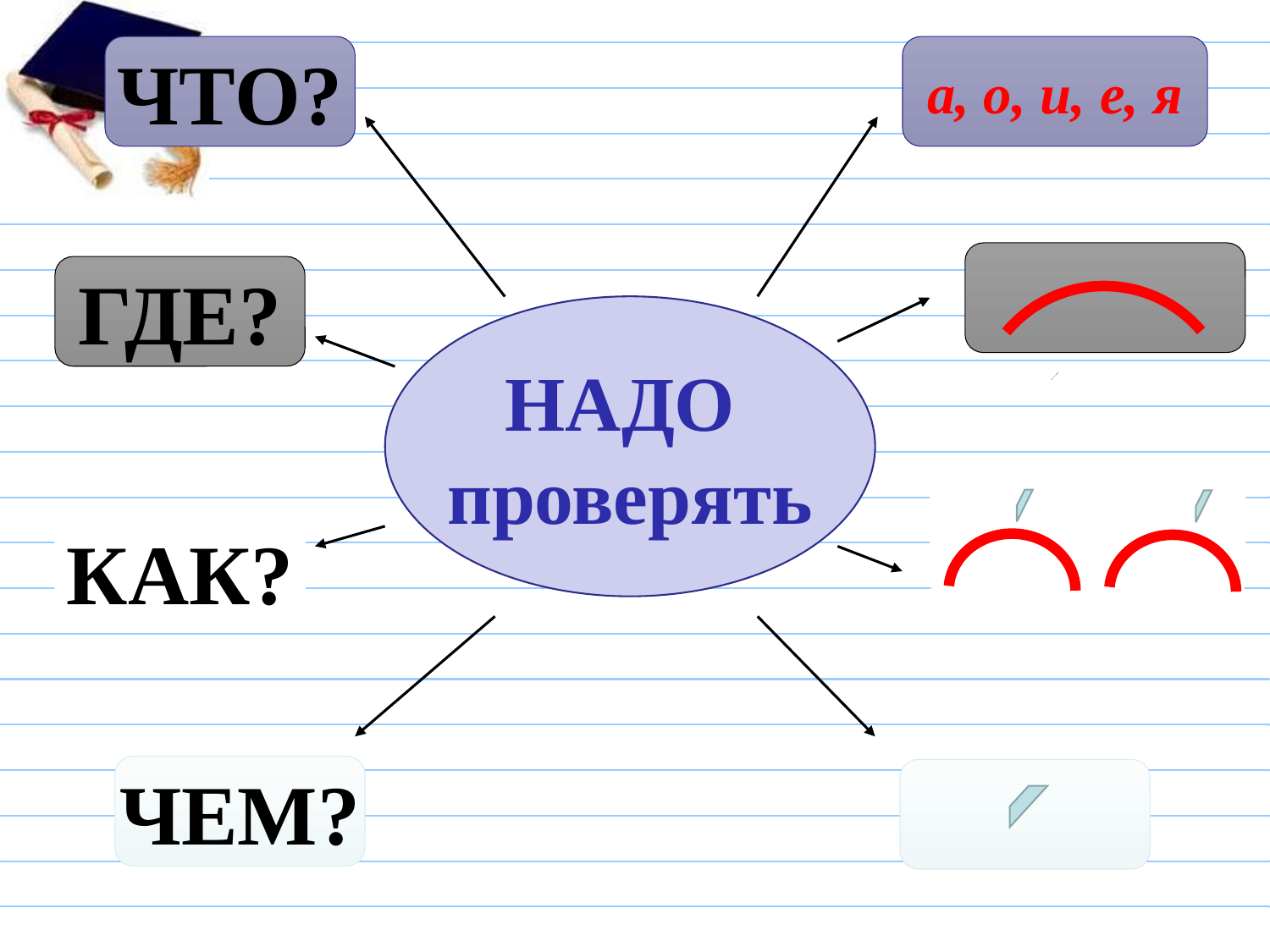

Что?
а, о, и, е, я

Где?

НАДО
проверять

Как?

чем?